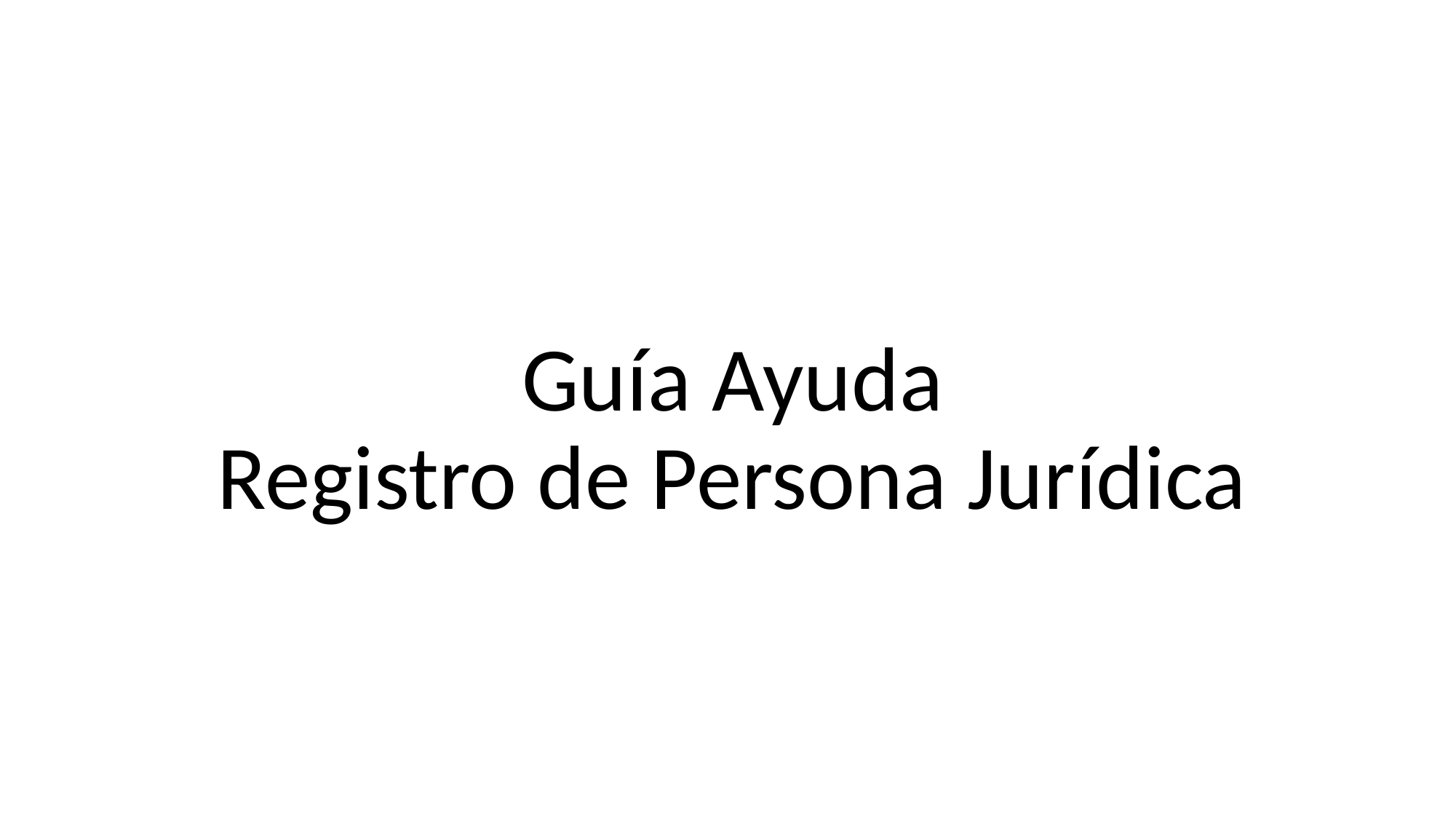

# Guía Ayuda Registro de Persona Jurídica